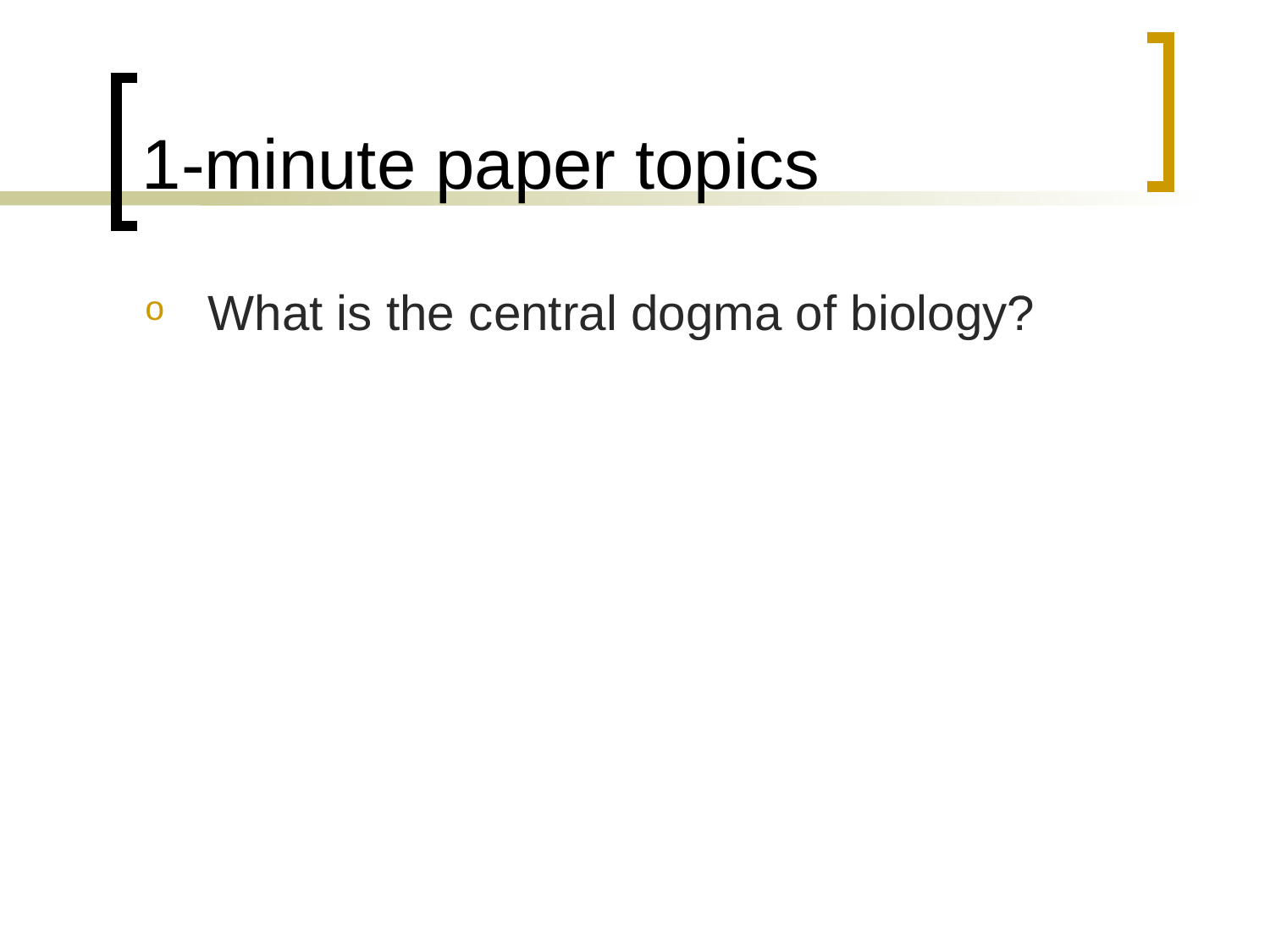

# 1-minute paper topics
What is the central dogma of biology?